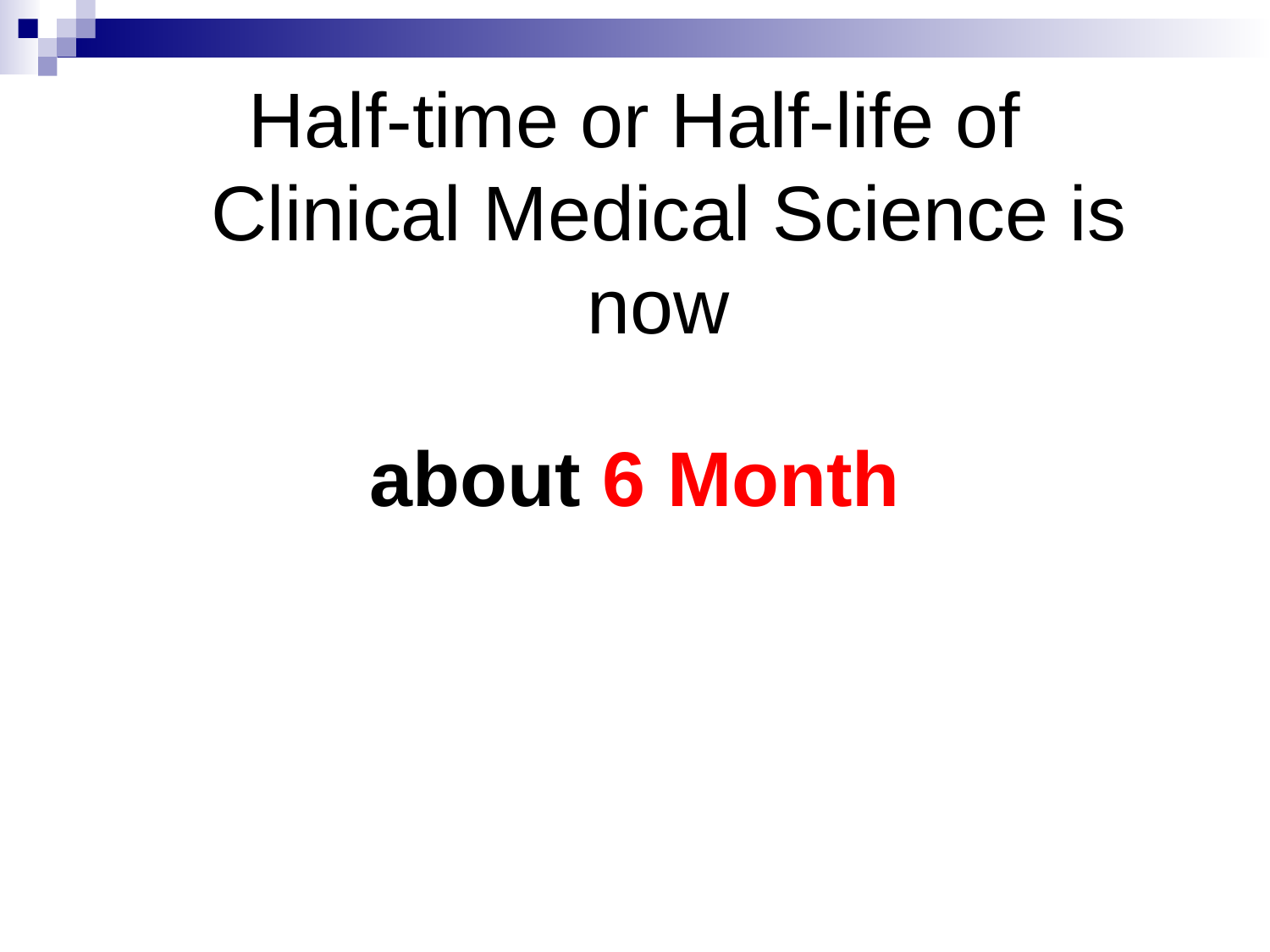

Half-time or Half-life of
 Clinical Medical Science is now
about 6 Month